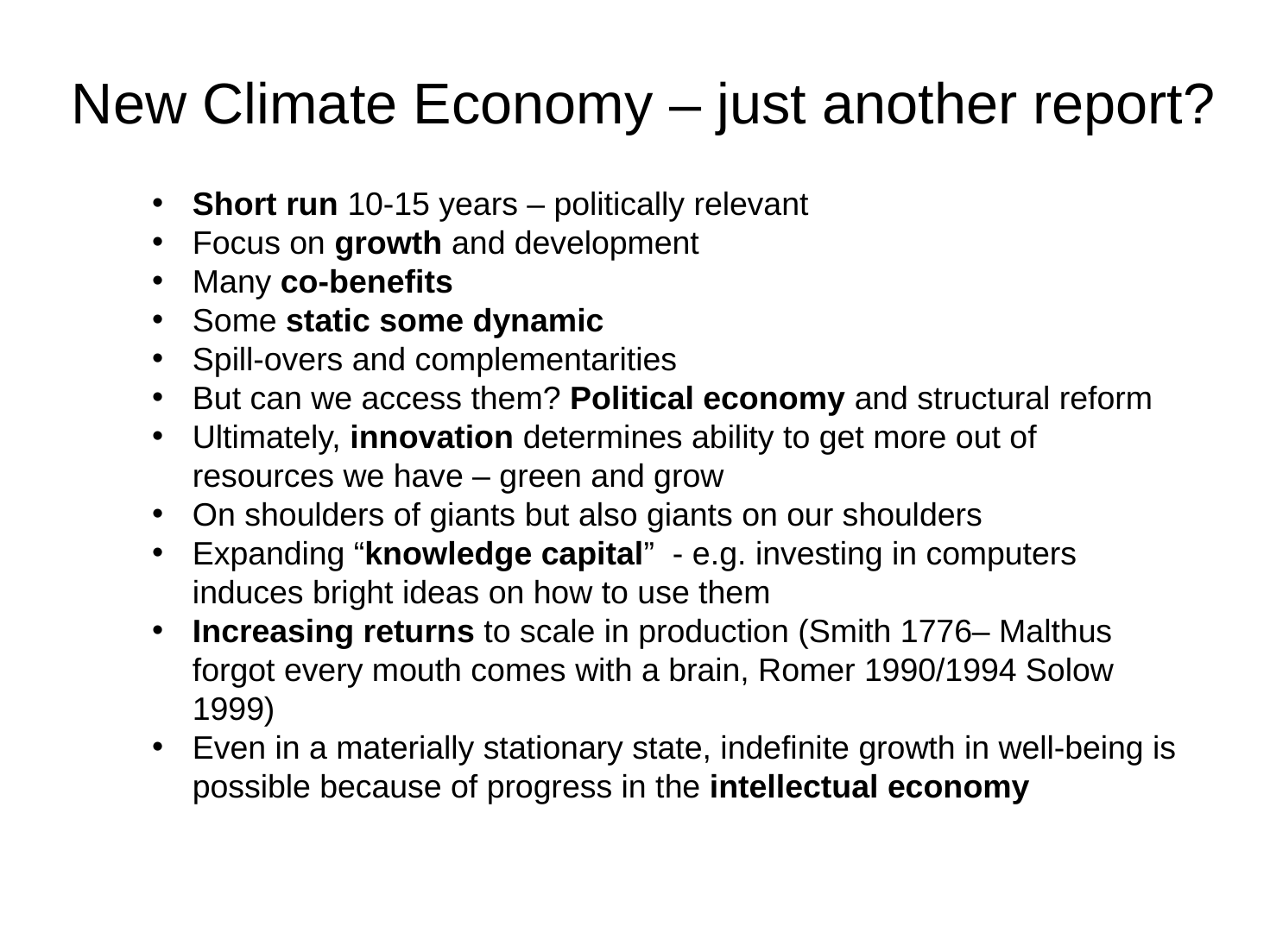

New Climate Economy – just another report?
Short run 10-15 years – politically relevant
Focus on growth and development
Many co-benefits
Some static some dynamic
Spill-overs and complementarities
But can we access them? Political economy and structural reform
Ultimately, innovation determines ability to get more out of resources we have – green and grow
On shoulders of giants but also giants on our shoulders
Expanding “knowledge capital”  - e.g. investing in computers induces bright ideas on how to use them
Increasing returns to scale in production (Smith 1776– Malthus forgot every mouth comes with a brain, Romer 1990/1994 Solow 1999)
Even in a materially stationary state, indefinite growth in well-being is possible because of progress in the intellectual economy